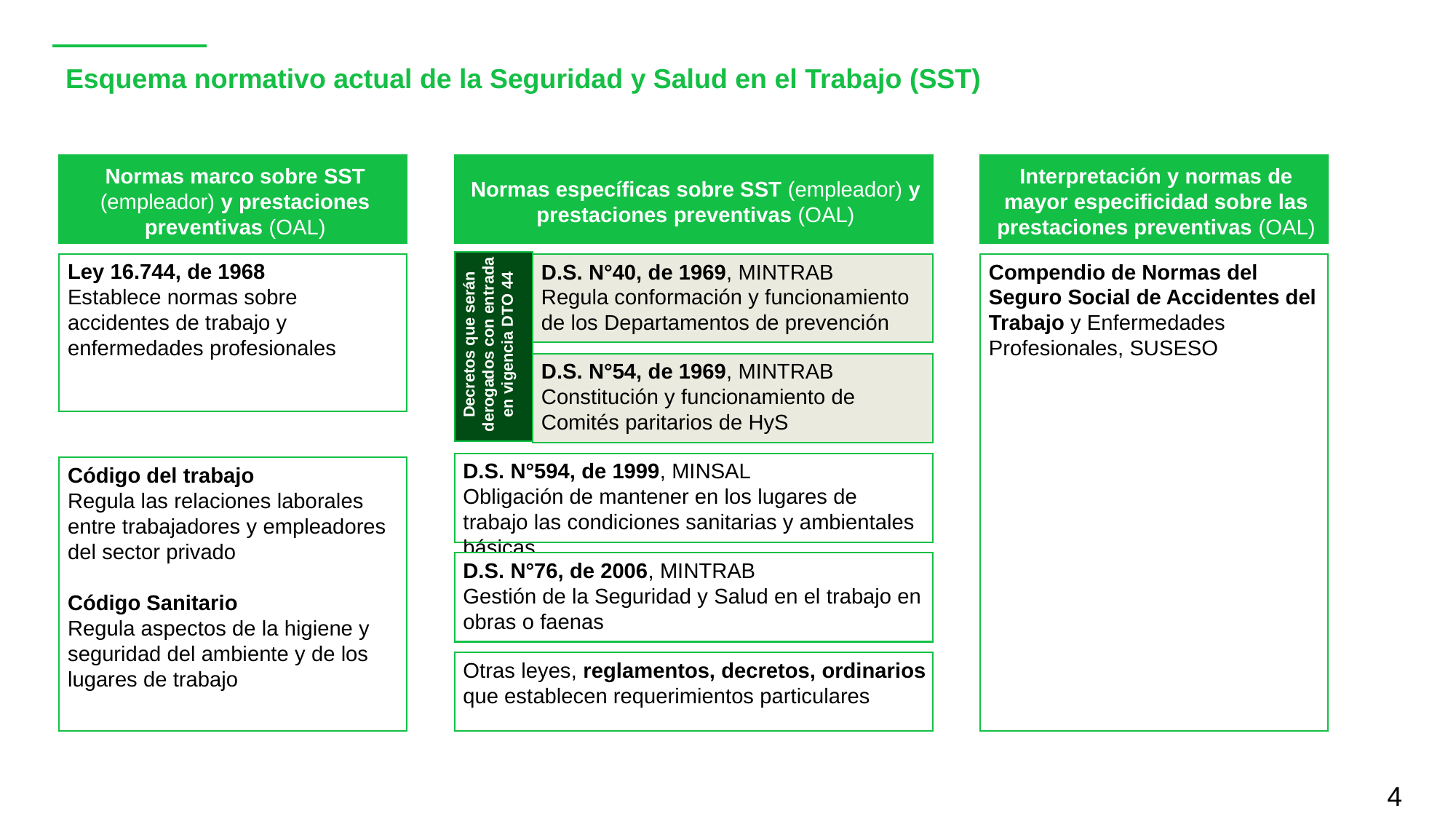

# Esquema normativo actual de la Seguridad y Salud en el Trabajo (SST)
Normas marco sobre SST (empleador) y prestaciones preventivas (OAL)
Normas específicas sobre SST (empleador) y prestaciones preventivas (OAL)
Interpretación y normas de mayor especificidad sobre las prestaciones preventivas (OAL)
Compendio de Normas del Seguro Social de Accidentes del Trabajo y Enfermedades Profesionales, SUSESO
D.S. N°40, de 1969, MINTRAB
Regula conformación y funcionamiento de los Departamentos de prevención
Ley 16.744, de 1968
Establece normas sobre accidentes de trabajo y enfermedades profesionales
Código del trabajo
Regula las relaciones laborales entre trabajadores y empleadores del sector privado

Código Sanitario
Regula aspectos de la higiene y seguridad del ambiente y de los lugares de trabajo
Decretos que serán derogados con entrada en vigencia DTO 44
D.S. N°54, de 1969, MINTRAB
Constitución y funcionamiento de Comités paritarios de HyS
D.S. N°594, de 1999, MINSAL
Obligación de mantener en los lugares de trabajo las condiciones sanitarias y ambientales básicas
D.S. N°76, de 2006, MINTRAB
Gestión de la Seguridad y Salud en el trabajo en obras o faenas
Otras leyes, reglamentos, decretos, ordinarios que establecen requerimientos particulares
4